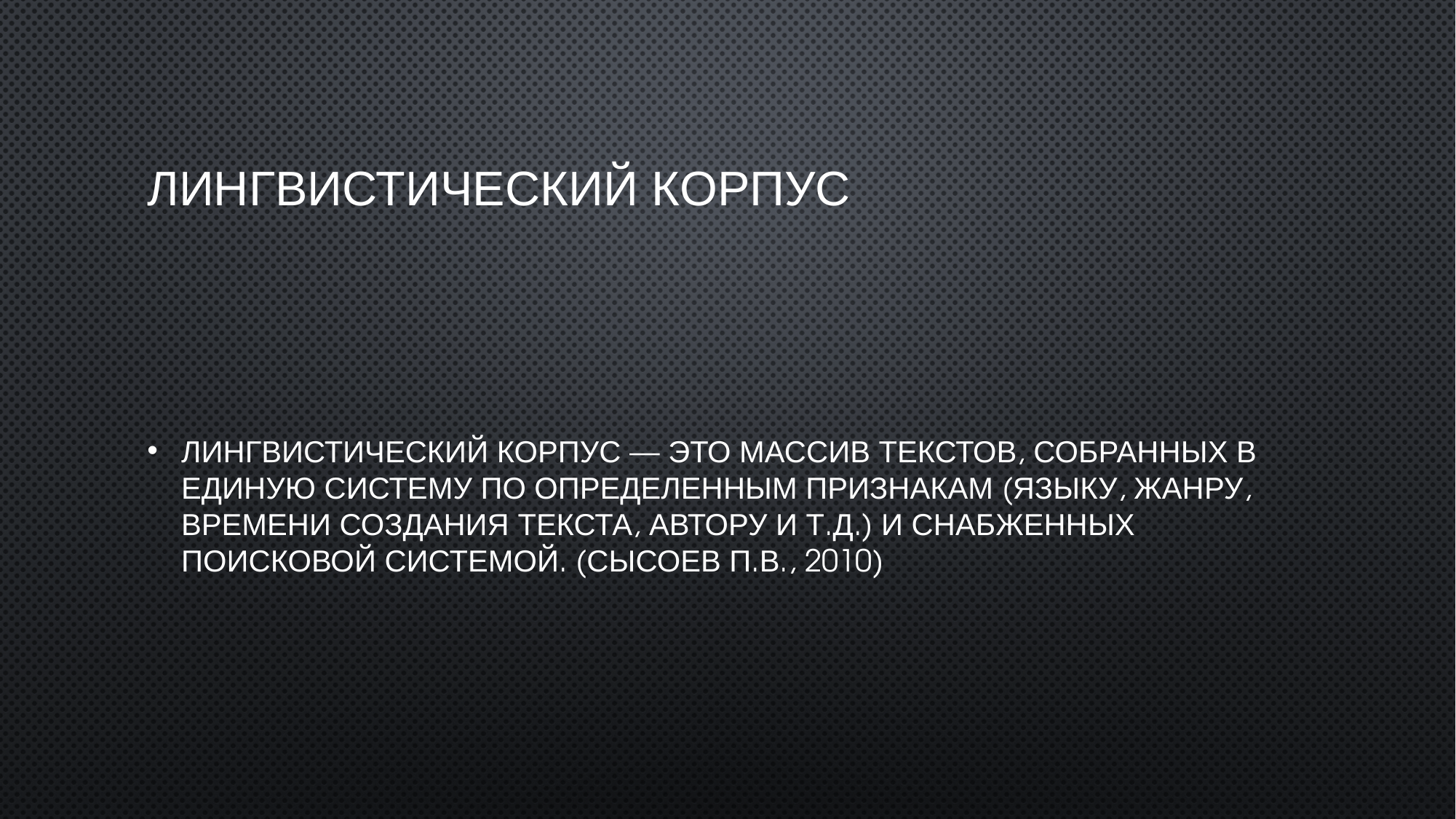

# Лингвистический Корпус
Лингвистический корпус — это массив текстов, собранных в единую систему по определенным признакам (языку, жанру, времени создания текста, автору и т.д.) и снабженных поисковой системой. (Сысоев П.В., 2010)